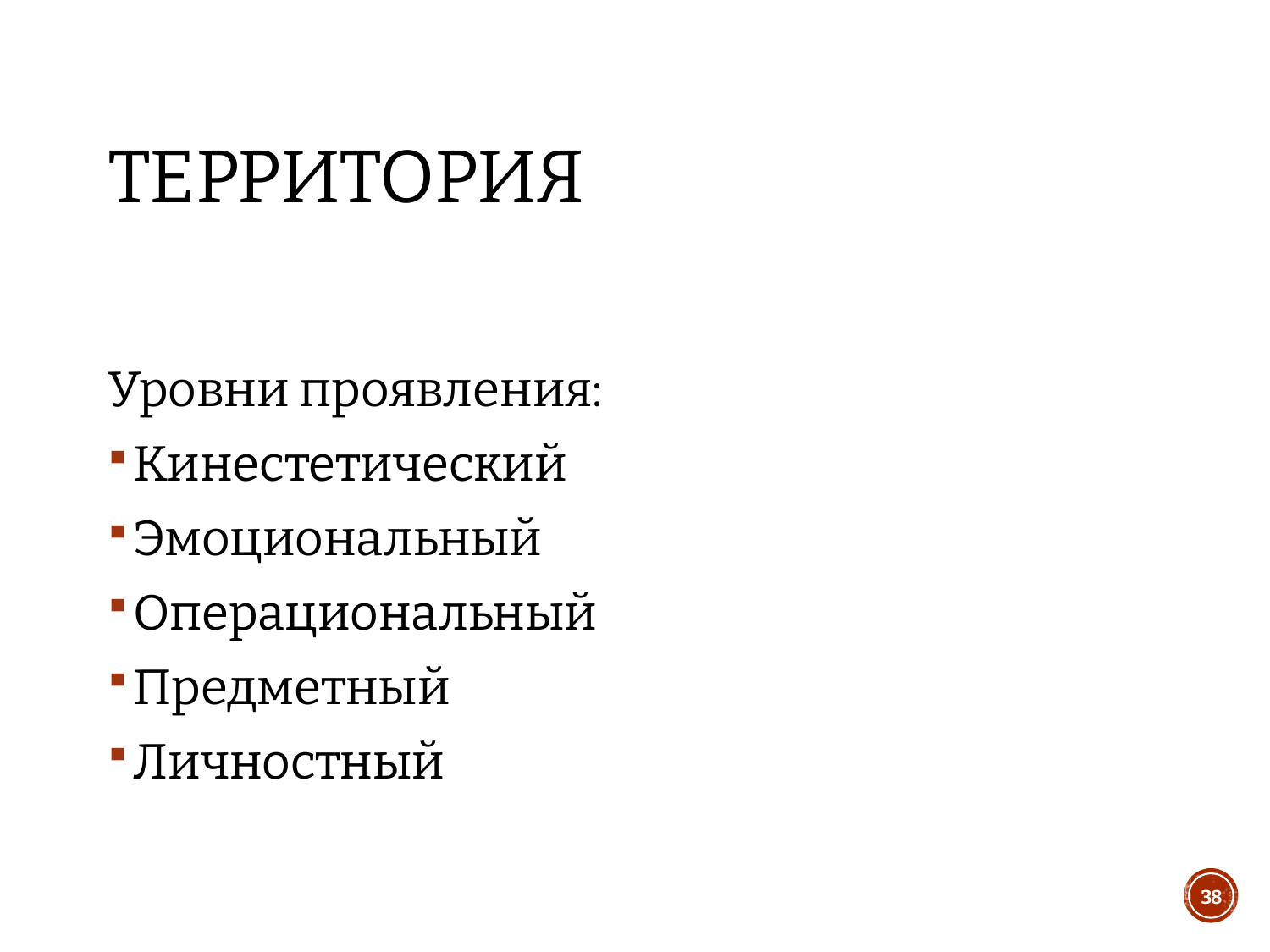

# Территория

Уровни проявления:
Кинестетический
Эмоциональный
Операциональный
Предметный
Личностный
38